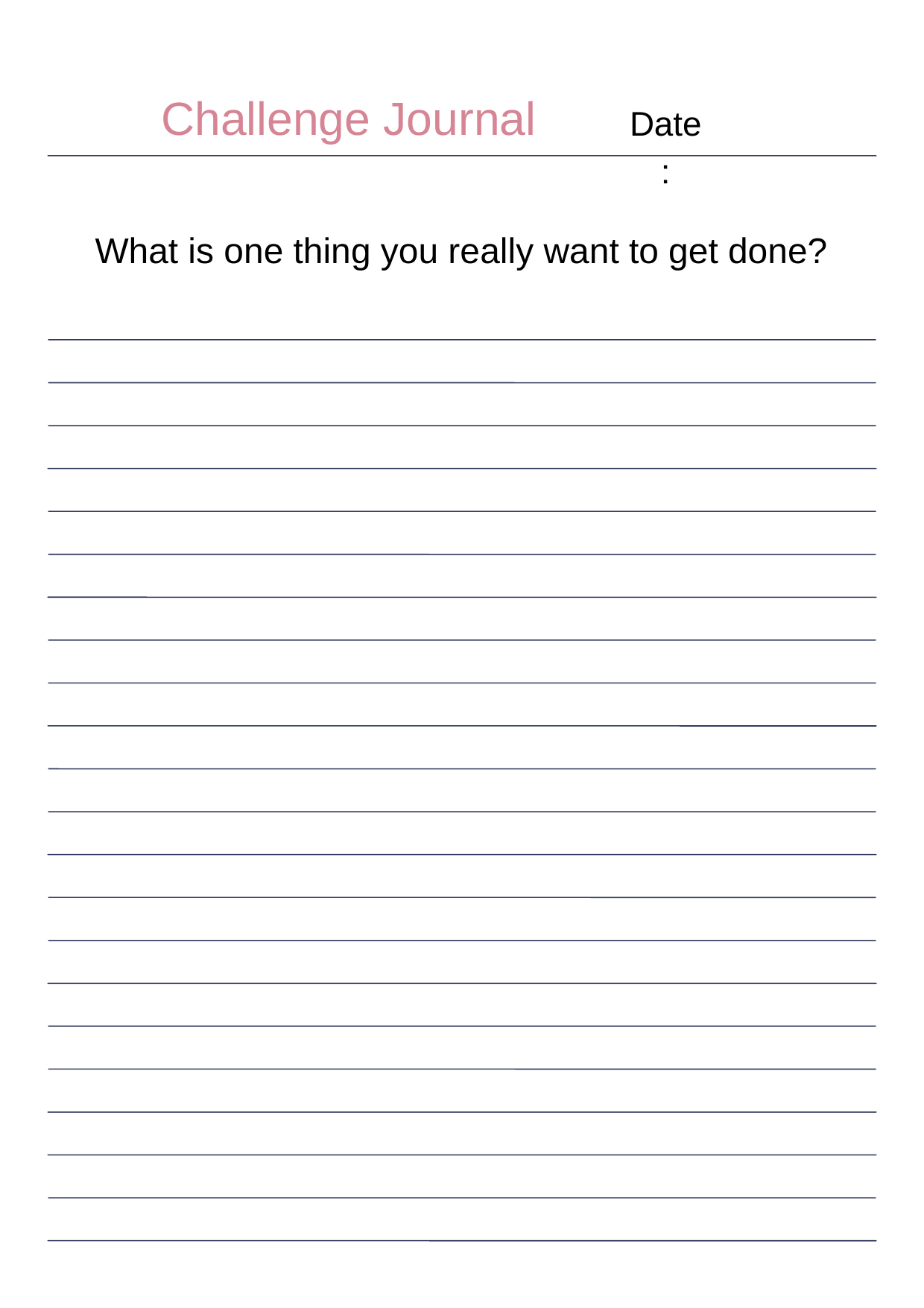

Challenge Journal
Date:

What is one thing you really want to get done?